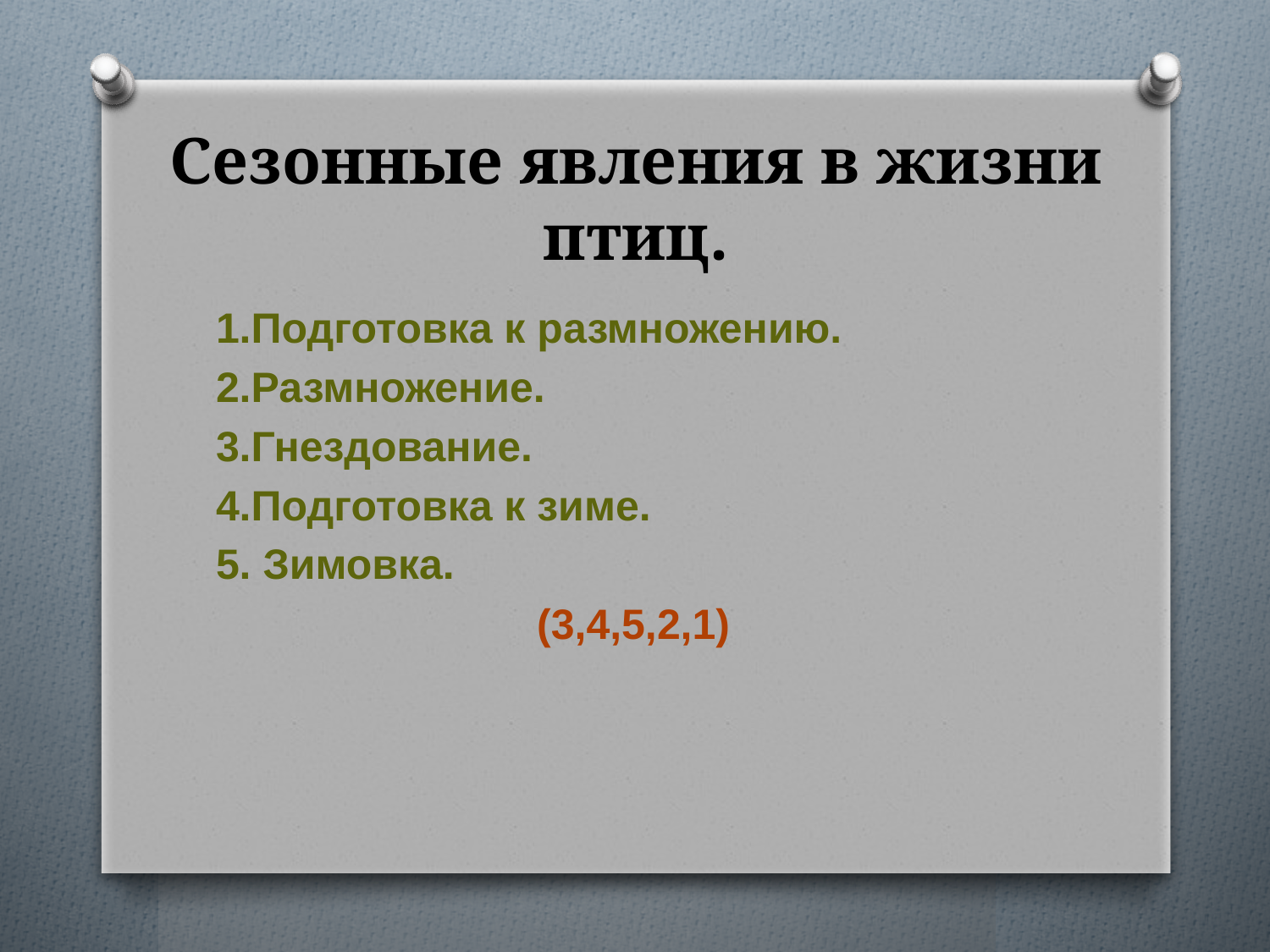

# Сезонные явления в жизни птиц.
1.Подготовка к размножению.
2.Размножение.
3.Гнездование.
4.Подготовка к зиме.
5. Зимовка.
(3,4,5,2,1)